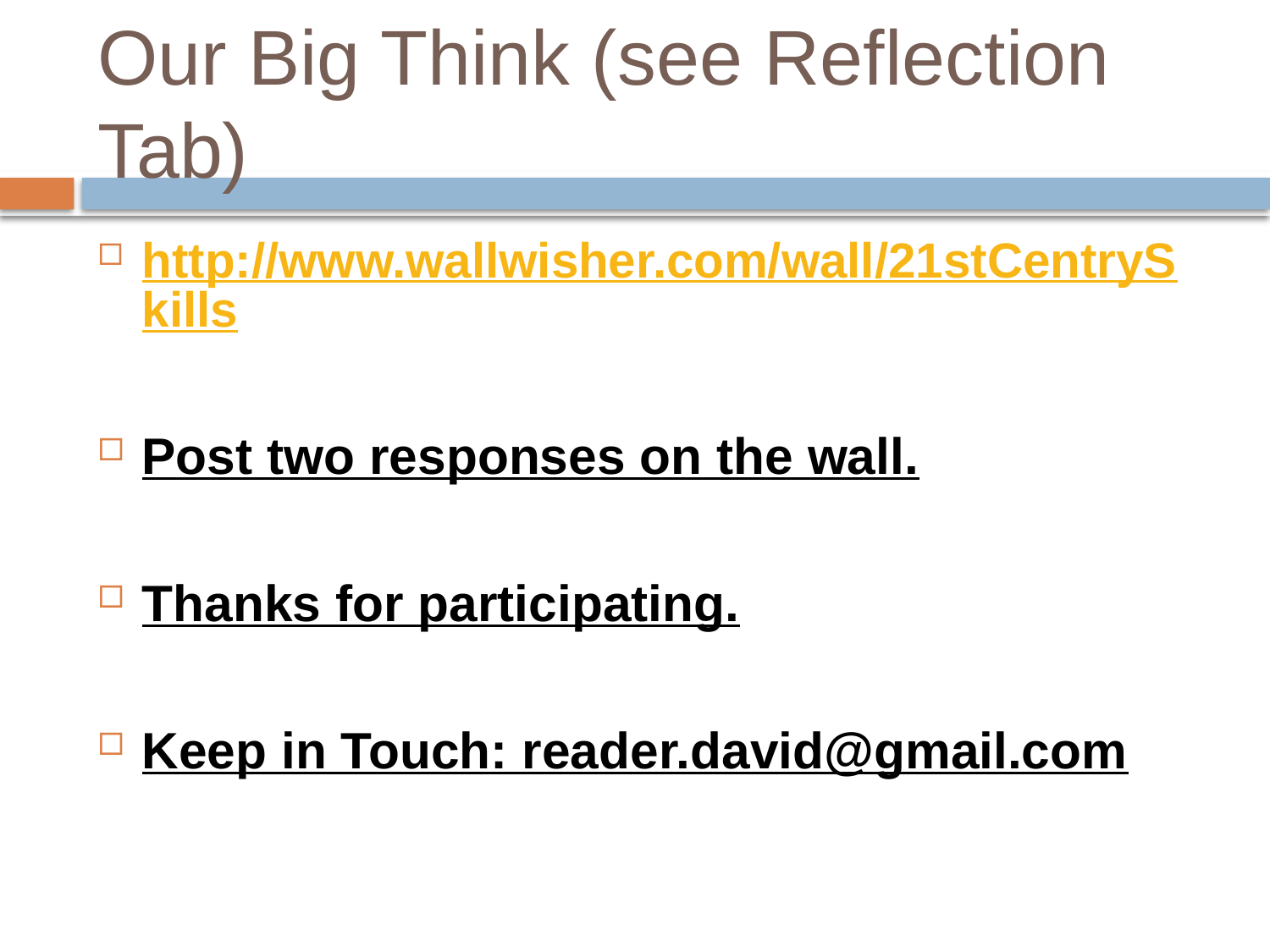

# Our Big Think (see Reflection Tab)
http://www.wallwisher.com/wall/21stCentrySkills

Post two responses on the wall.

Thanks for participating.

Keep in Touch: reader.david@gmail.com